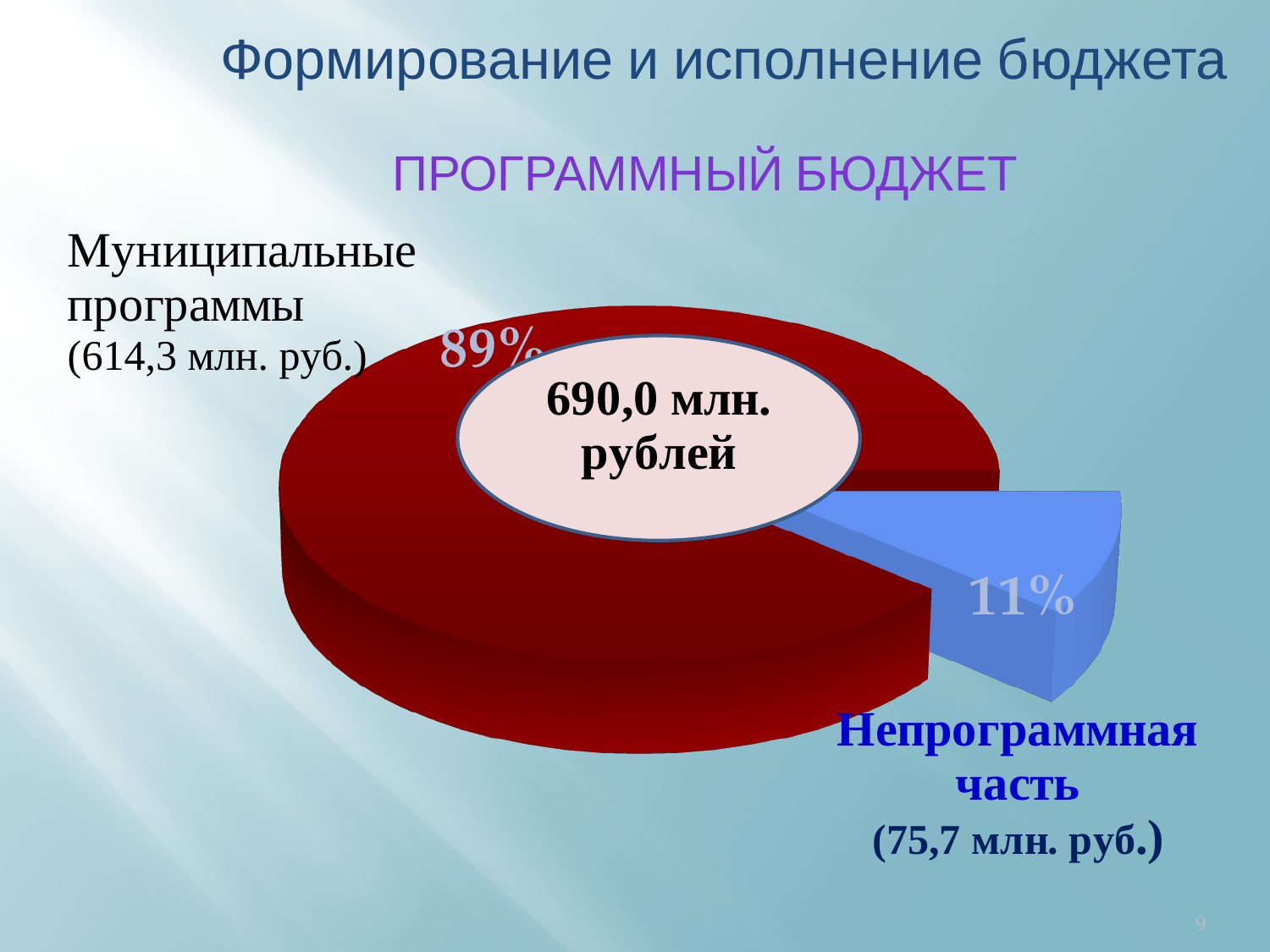

Формирование и исполнение бюджета
# ПРОГРАММНЫЙ БЮДЖЕТ

[unsupported chart]

9